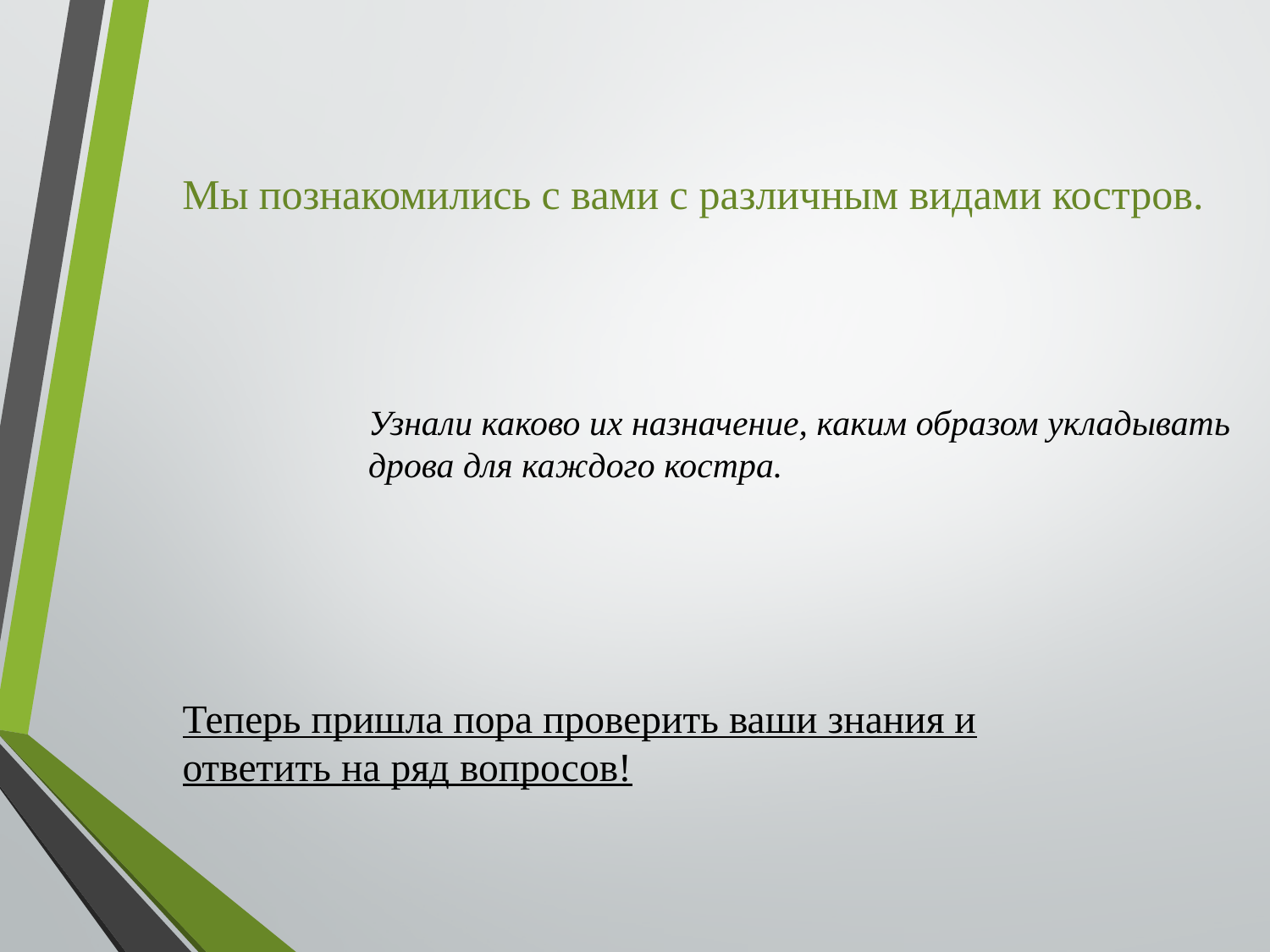

Мы познакомились с вами с различным видами костров.
Узнали каково их назначение, каким образом укладывать дрова для каждого костра.
Теперь пришла пора проверить ваши знания и ответить на ряд вопросов!